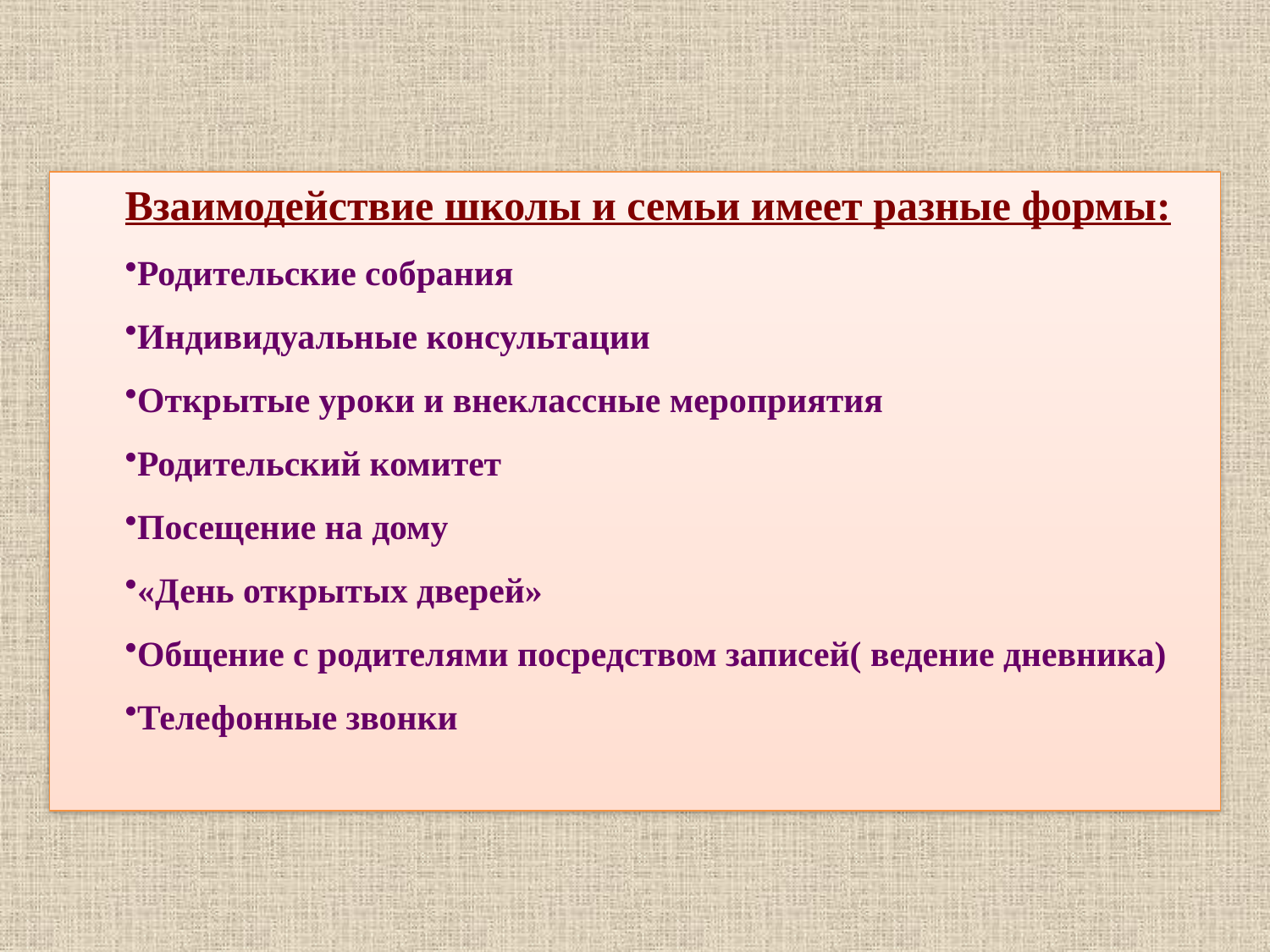

Взаимодействие школы и семьи имеет разные формы:

Родительские собрания

Индивидуальные консультации

Открытые уроки и внеклассные мероприятия

Родительский комитет

Посещение на дому

«День открытых дверей»

Общение с родителями посредством записей( ведение дневника)

Телефонные звонки